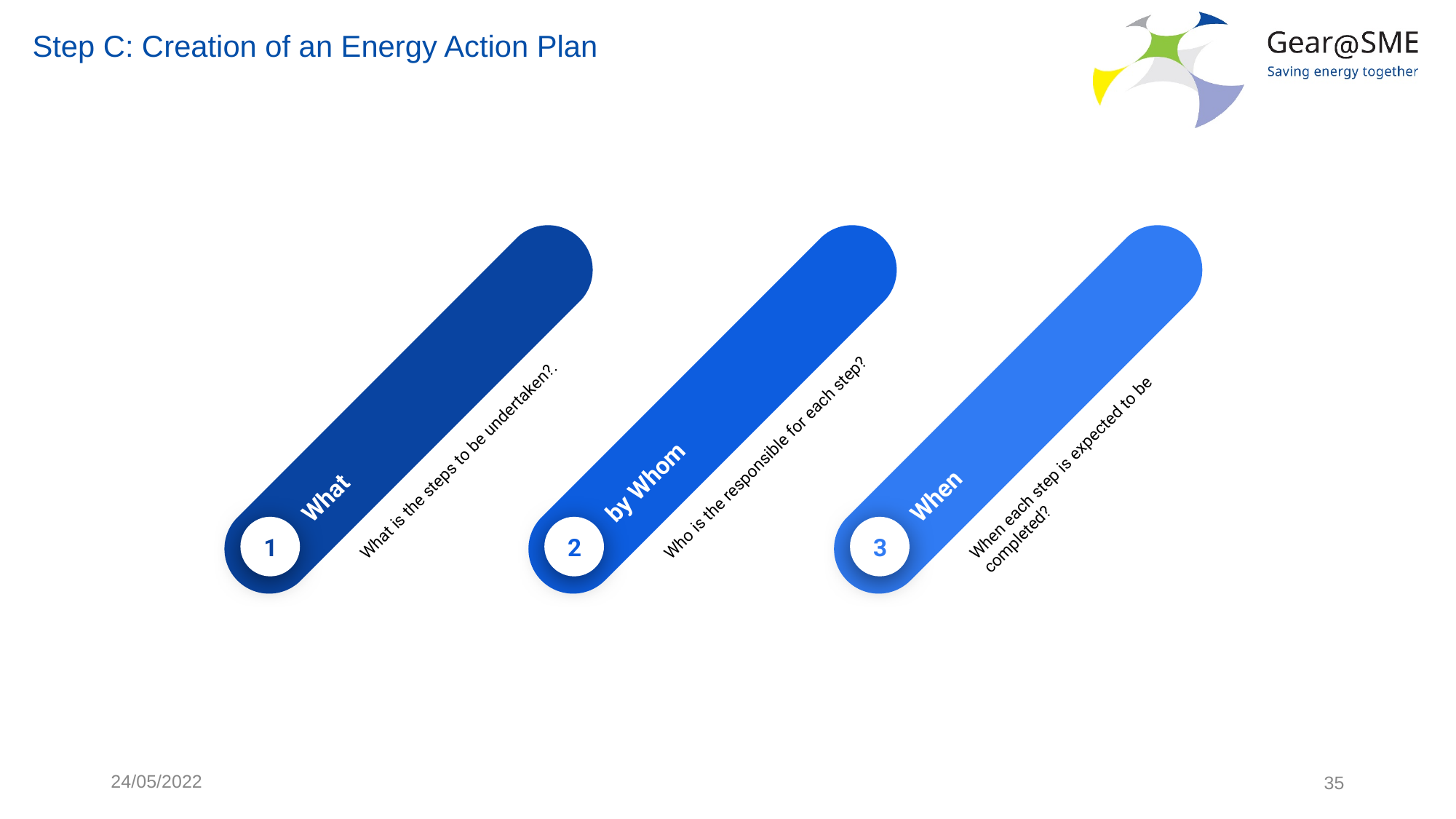

# Step C: Creation of an Energy Action Plan

What
What is the steps to be undertaken?.
1

by Whom
Who is the responsible for each step?
2

When
When each step is expected to be completed?
3

24/05/2022
35